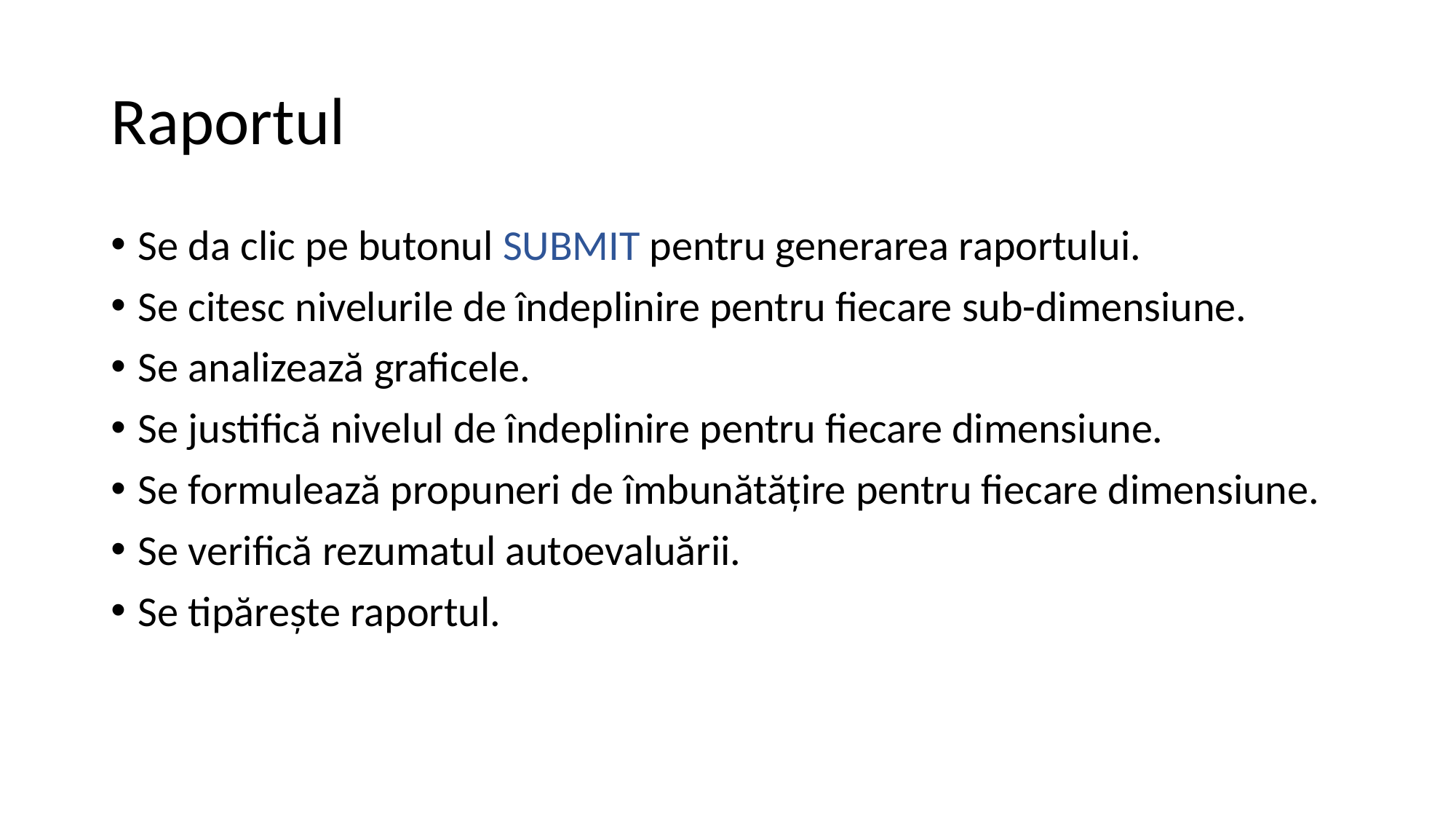

# Raportul
Se da clic pe butonul SUBMIT pentru generarea raportului.
Se citesc nivelurile de îndeplinire pentru fiecare sub-dimensiune.
Se analizează graficele.
Se justifică nivelul de îndeplinire pentru fiecare dimensiune.
Se formulează propuneri de îmbunătățire pentru fiecare dimensiune.
Se verifică rezumatul autoevaluării.
Se tipărește raportul.